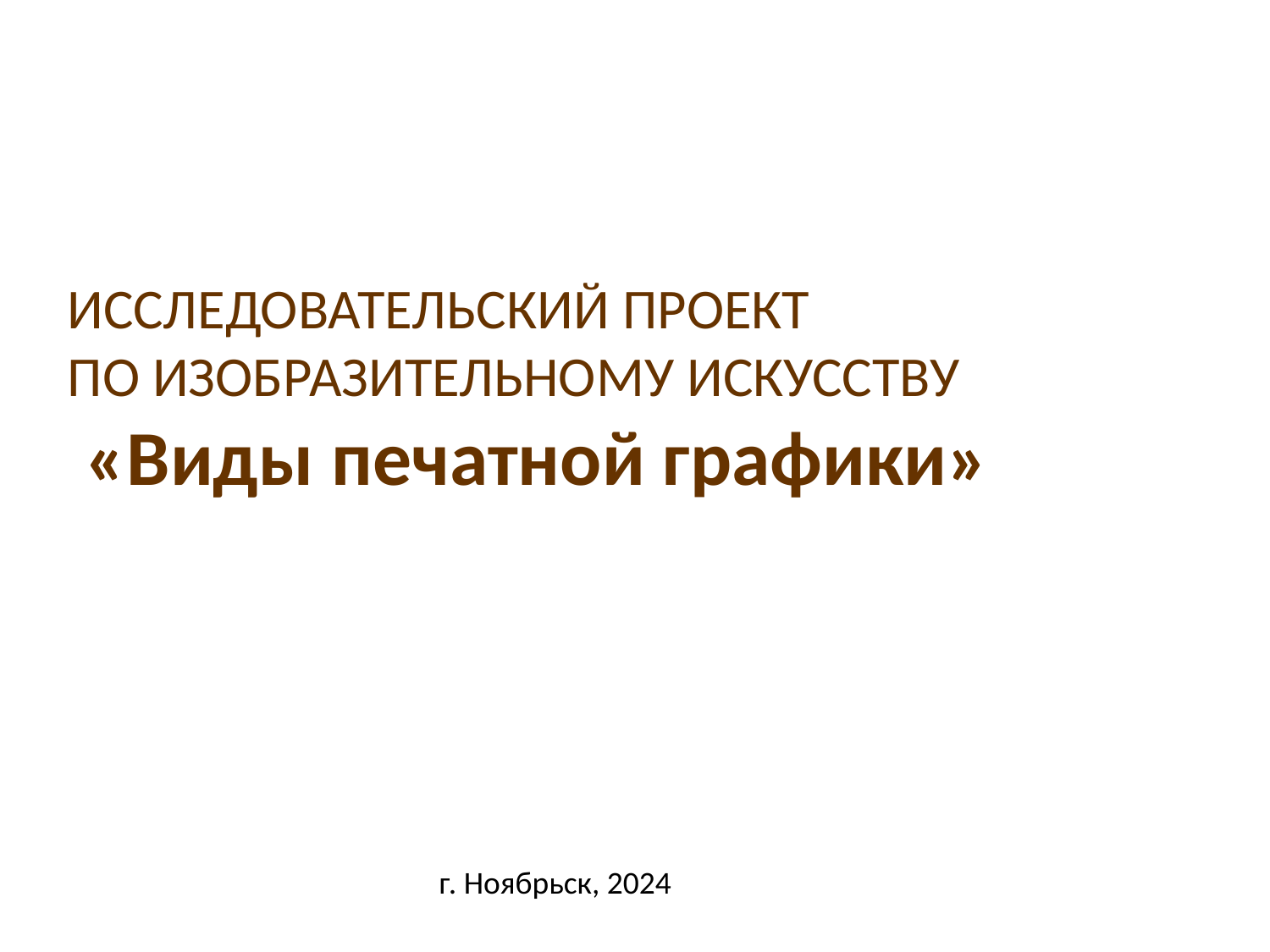

ИССЛЕДОВАТЕЛЬСКИЙ ПРОЕКТ
ПО ИЗОБРАЗИТЕЛЬНОМУ ИСКУССТВУ
 «Виды печатной графики»
г. Ноябрьск, 2024